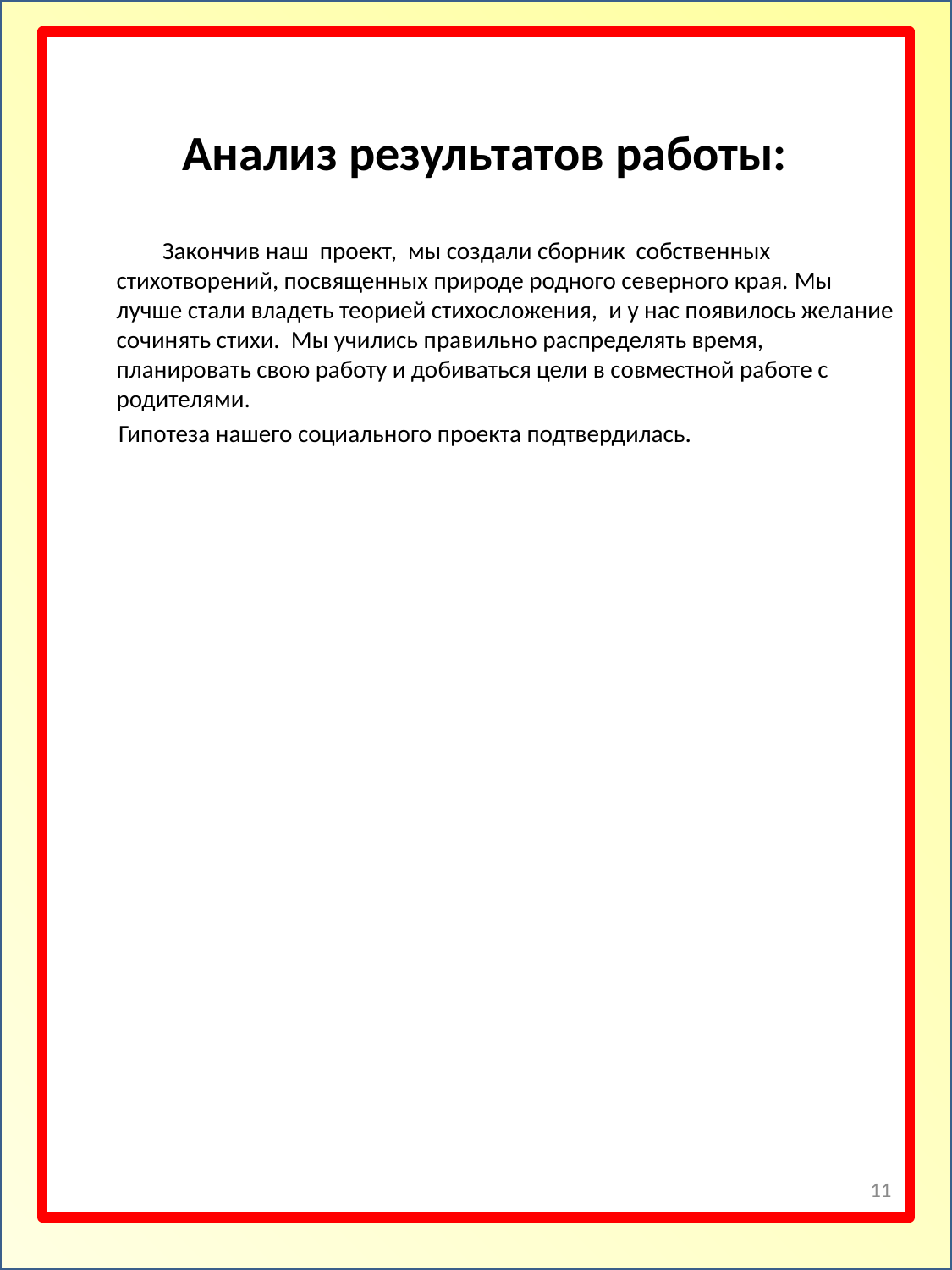

Анализ результатов работы:

                 Закончив наш  проект,  мы создали сборник  собственных стихотворений, посвященных природе родного северного края. Мы  лучше стали владеть теорией стихосложения,  и у нас появилось желание сочинять стихи.  Мы учились правильно распределять время, планировать свою работу и добиваться цели в совместной работе с родителями.
         Гипотеза нашего социального проекта подтвердилась.
11